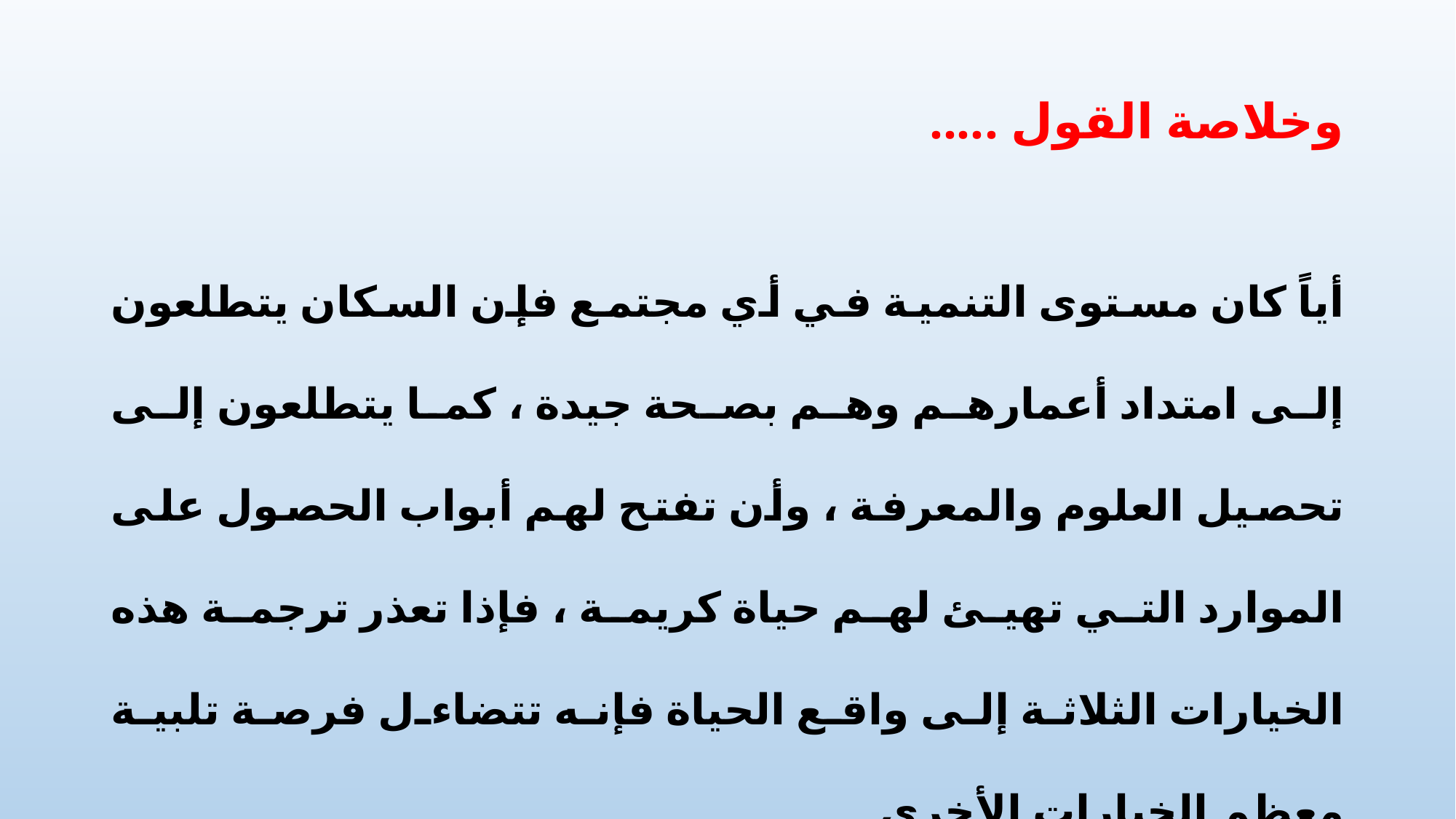

# وخلاصة القول .....
أياً كان مستوى التنمية في أي مجتمع فإن السكان يتطلعون إلى امتداد أعمارهم وهم بصحة جيدة ، كما يتطلعون إلى تحصيل العلوم والمعرفة ، وأن تفتح لهم أبواب الحصول على الموارد التي تهيئ لهم حياة كريمة ، فإذا تعذر ترجمة هذه الخيارات الثلاثة إلى واقع الحياة فإنه تتضاءل فرصة تلبية معظم الخيارات الأخرى .